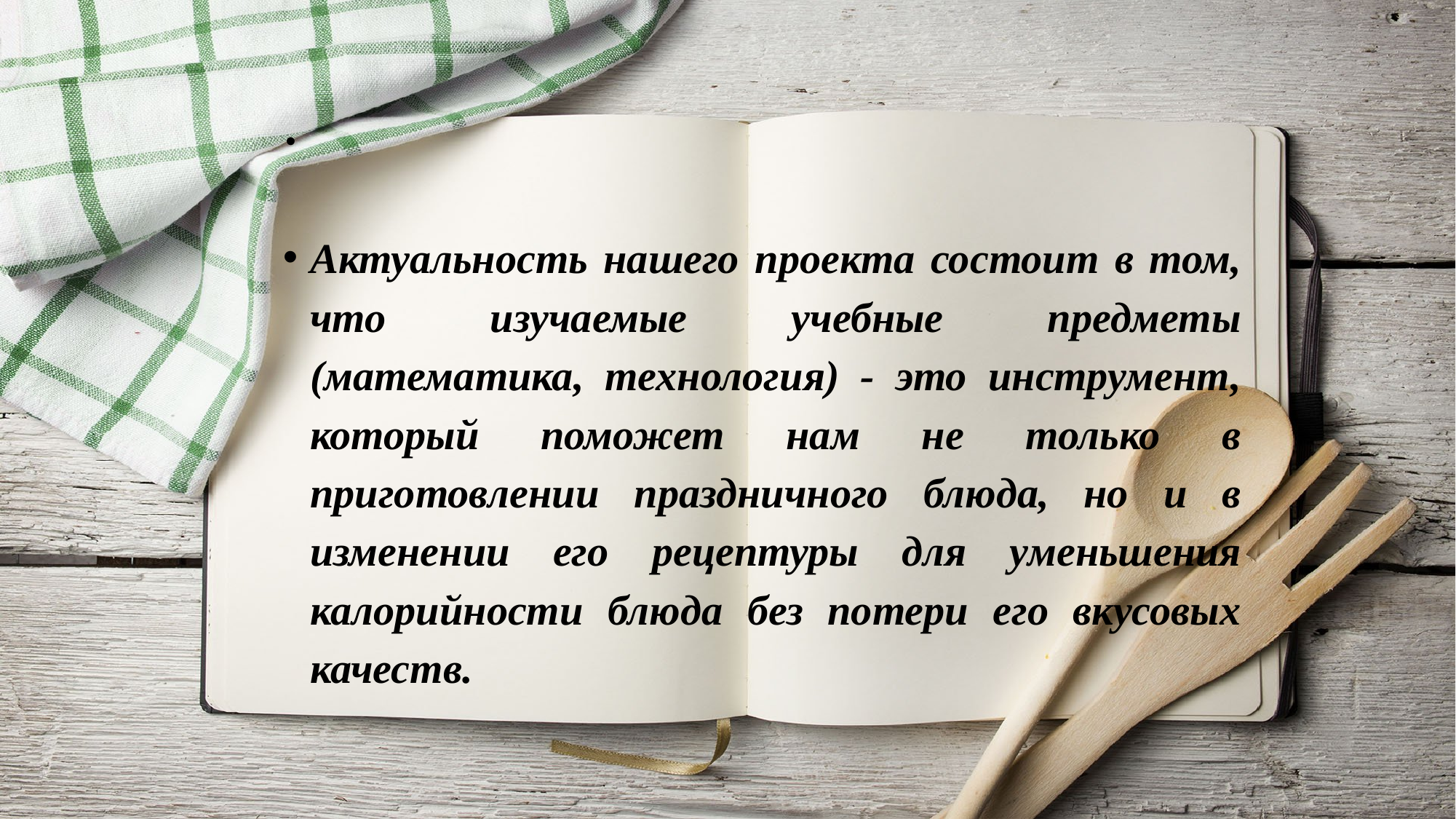

# .
Актуальность нашего проекта состоит в том, что изучаемые учебные предметы (математика, технология) - это инструмент, который поможет нам не только в приготовлении праздничного блюда, но и в изменении его рецептуры для уменьшения калорийности блюда без потери его вкусовых качеств.